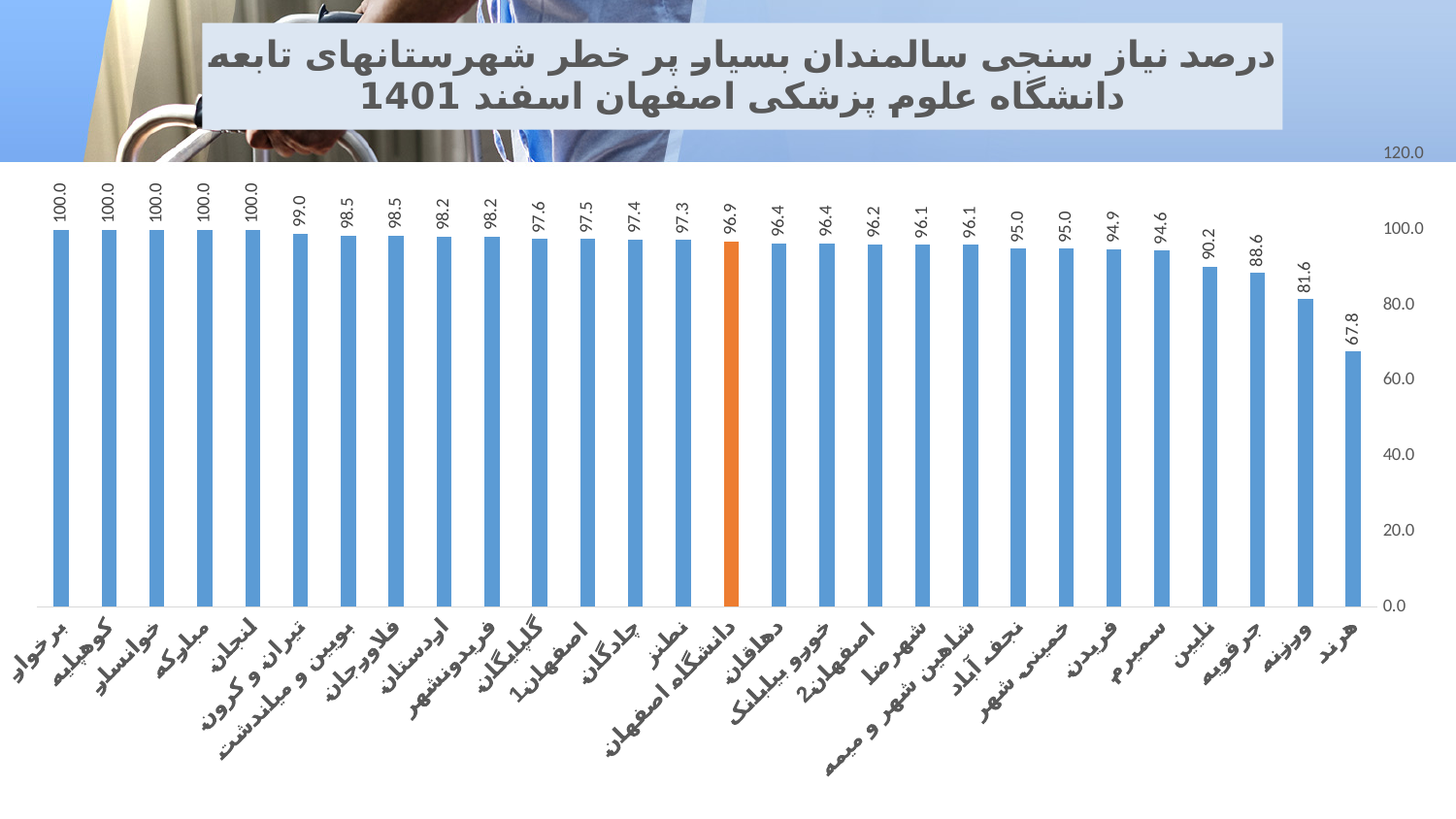

### Chart: درصد نیاز سنجی سالمندان بسیار پر خطر شهرستانهای تابعه دانشگاه علوم پزشکی اصفهان اسفند 1401

| Category | درصد نیاز سنجی سالمندان بسیار پر خطر |
|---|---|
| هرند | 67.76859504132231 |
| ورزنه | 81.62393162393163 |
| جرقویه | 88.60294117647058 |
| نایین | 90.2439024390244 |
| سمیرم | 94.55128205128204 |
| فریدن | 94.92063492063491 |
| خمینی شهر | 94.9746192893401 |
| نجف آباد | 95.00254971953085 |
| شاهین شهر و میمه | 96.05015673981191 |
| شهرضا | 96.08778625954199 |
| اصفهان 2 | 96.22282177432153 |
| خورو بیابانک | 96.40718562874252 |
| دهاقان | 96.44128113879003 |
| دانشگاه اصفهان | 96.88262195121952 |
| نطنز | 97.31182795698925 |
| چادگان | 97.43589743589743 |
| اصفهان 1 | 97.54183020037182 |
| گلپایگان | 97.57575757575758 |
| فریدونشهر | 98.23529411764706 |
| اردستان | 98.24120603015075 |
| فلاورجان | 98.51362510322048 |
| بویین و میاندشت | 98.51851851851852 |
| تیران و کرون | 98.96049896049897 |
| لنجان | 100.0 |
| مبارکه | 100.0 |
| خوانسار | 100.0 |
| کوهپایه | 100.0 |
| برخوار | 100.0 |